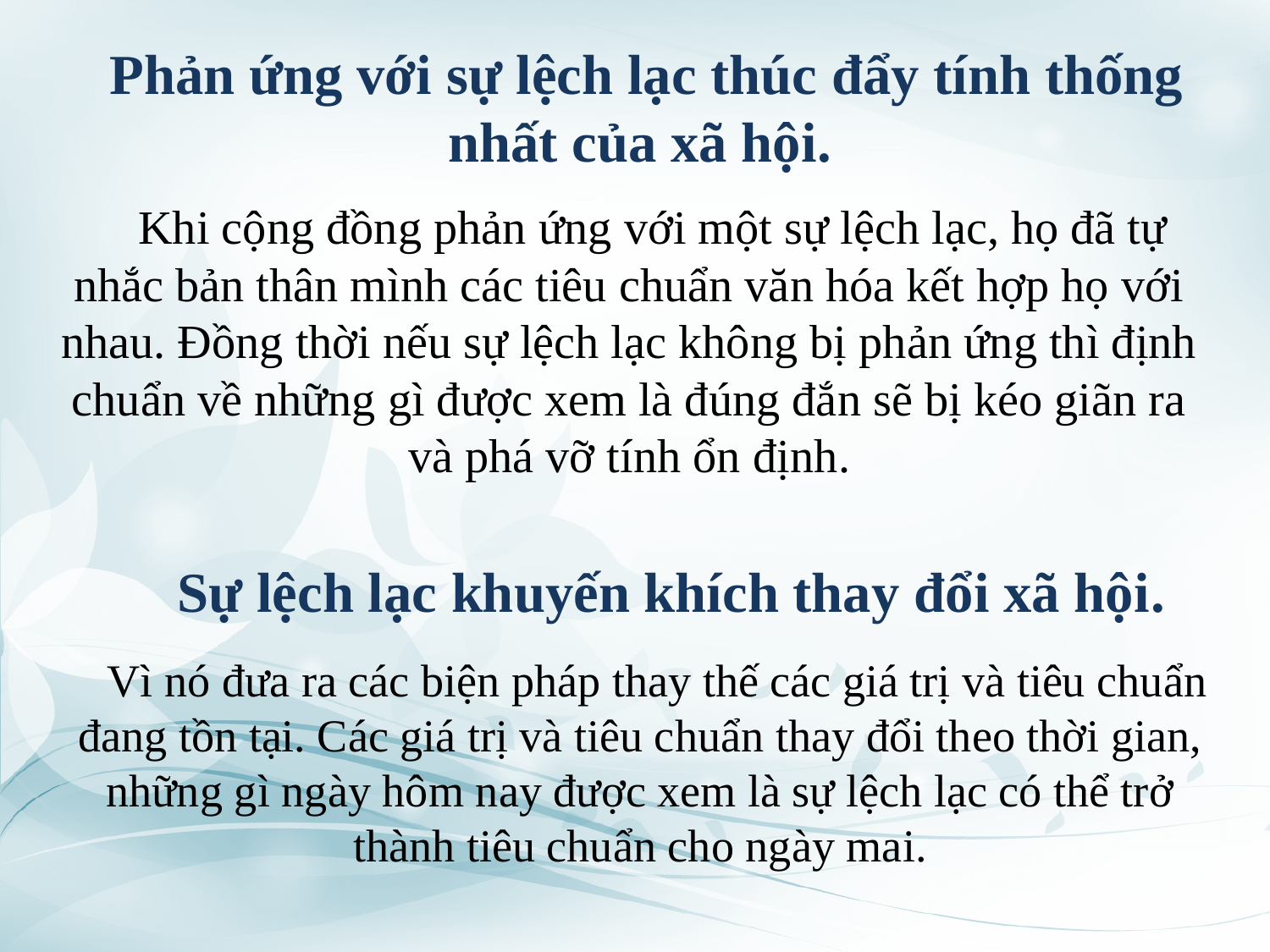

Phản ứng với sự lệch lạc thúc đẩy tính thống nhất của xã hội.
    Khi cộng đồng phản ứng với một sự lệch lạc, họ đã tự nhắc bản thân mình các tiêu chuẩn văn hóa kết hợp họ với nhau. Đồng thời nếu sự lệch lạc không bị phản ứng thì định chuẩn về những gì được xem là đúng đắn sẽ bị kéo giãn ra và phá vỡ tính ổn định.
  Sự lệch lạc khuyến khích thay đổi xã hội.
   Vì nó đưa ra các biện pháp thay thế các giá trị và tiêu chuẩn đang tồn tại. Các giá trị và tiêu chuẩn thay đổi theo thời gian, những gì ngày hôm nay được xem là sự lệch lạc có thể trở thành tiêu chuẩn cho ngày mai.